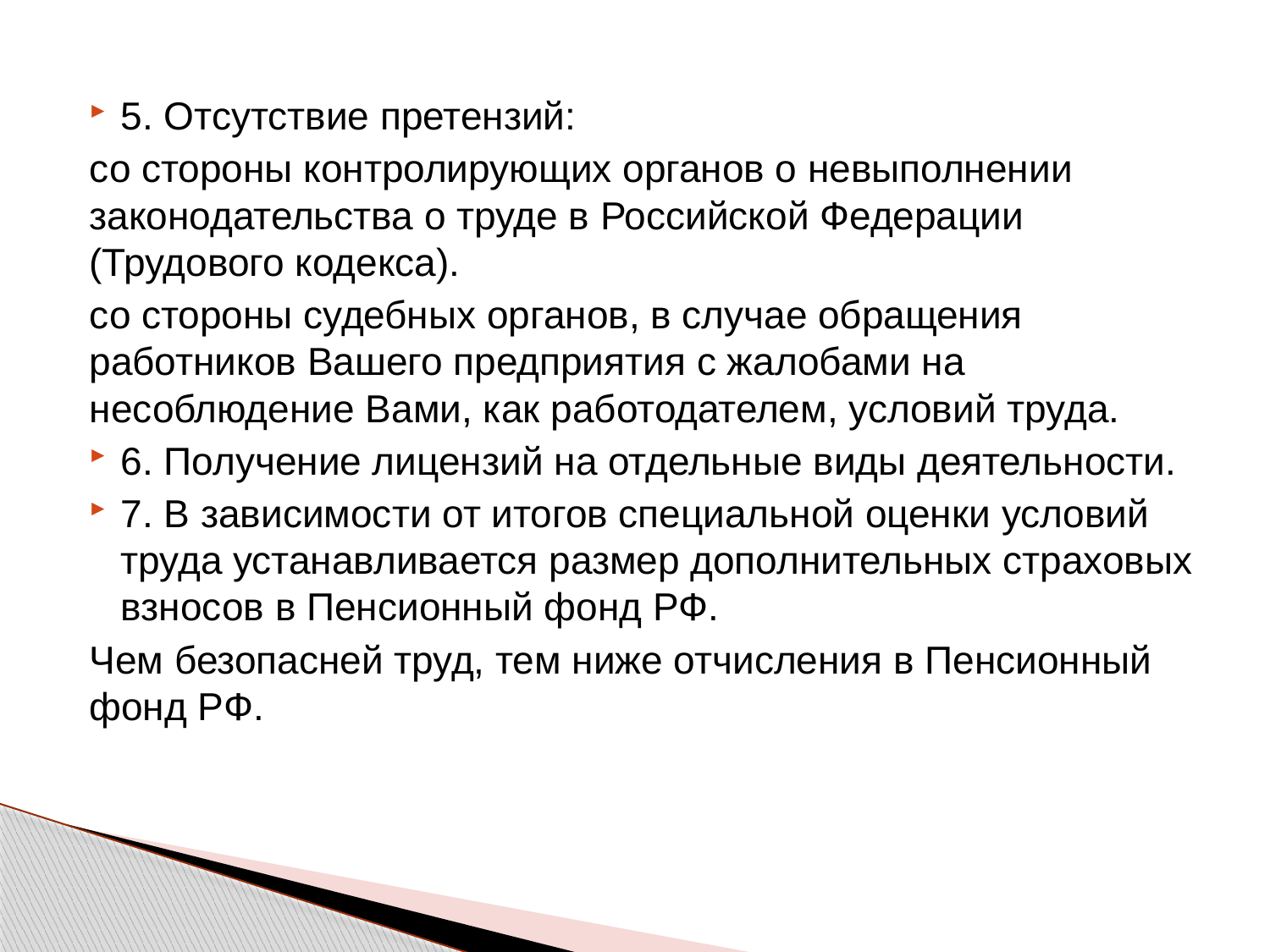

5. Отсутствие претензий:
со стороны контролирующих органов о невыполнении законодательства о труде в Российской Федерации (Трудового кодекса).
со стороны судебных органов, в случае обращения работников Вашего предприятия с жалобами на несоблюдение Вами, как работодателем, условий труда.
6. Получение лицензий на отдельные виды деятельности.
7. В зависимости от итогов специальной оценки условий труда устанавливается размер дополнительных страховых взносов в Пенсионный фонд РФ.
Чем безопасней труд, тем ниже отчисления в Пенсионный фонд РФ.